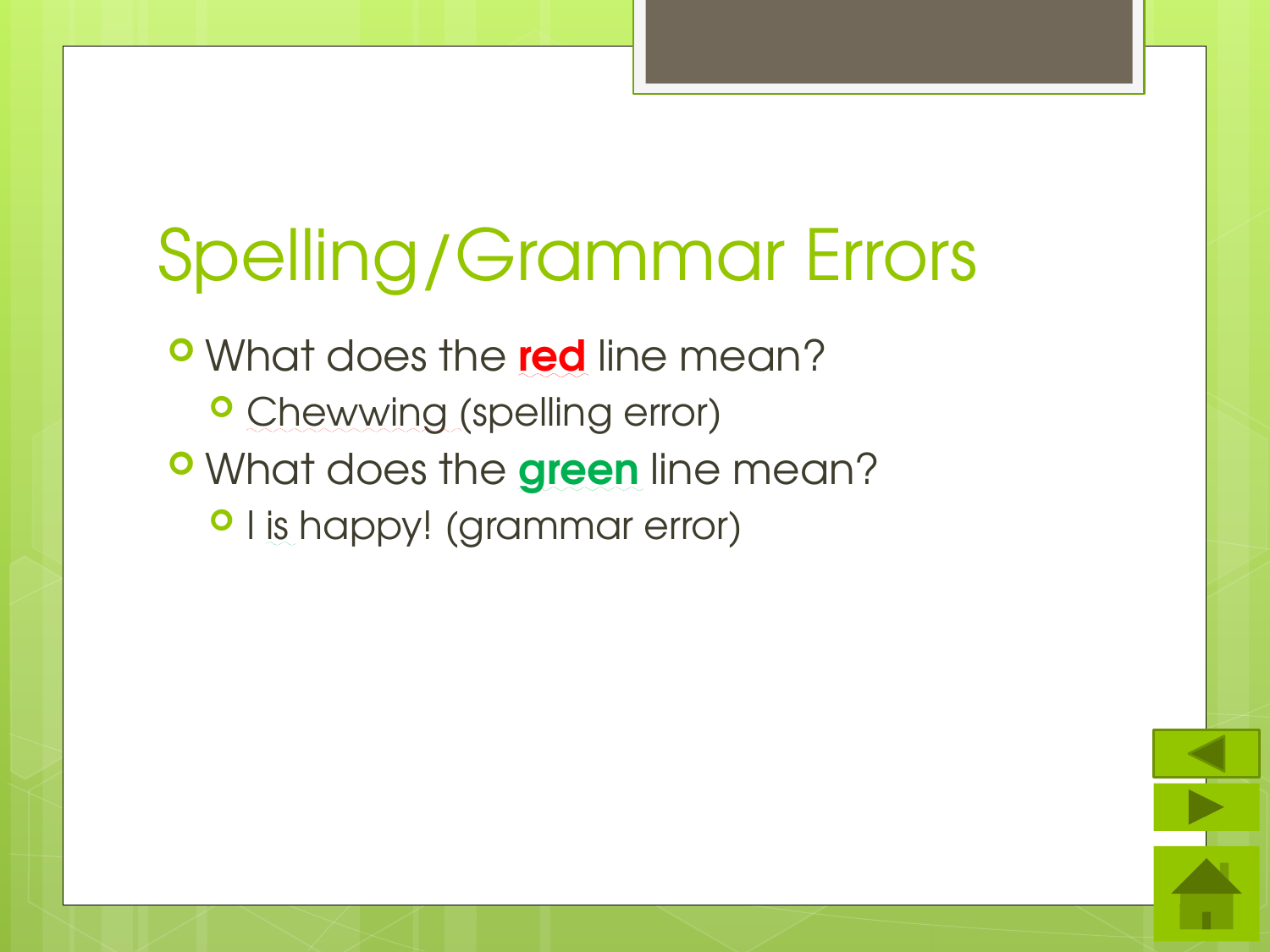

# Spelling/Grammar Errors
What does the red line mean?
Chewwing (spelling error)
What does the green line mean?
I is happy! (grammar error)